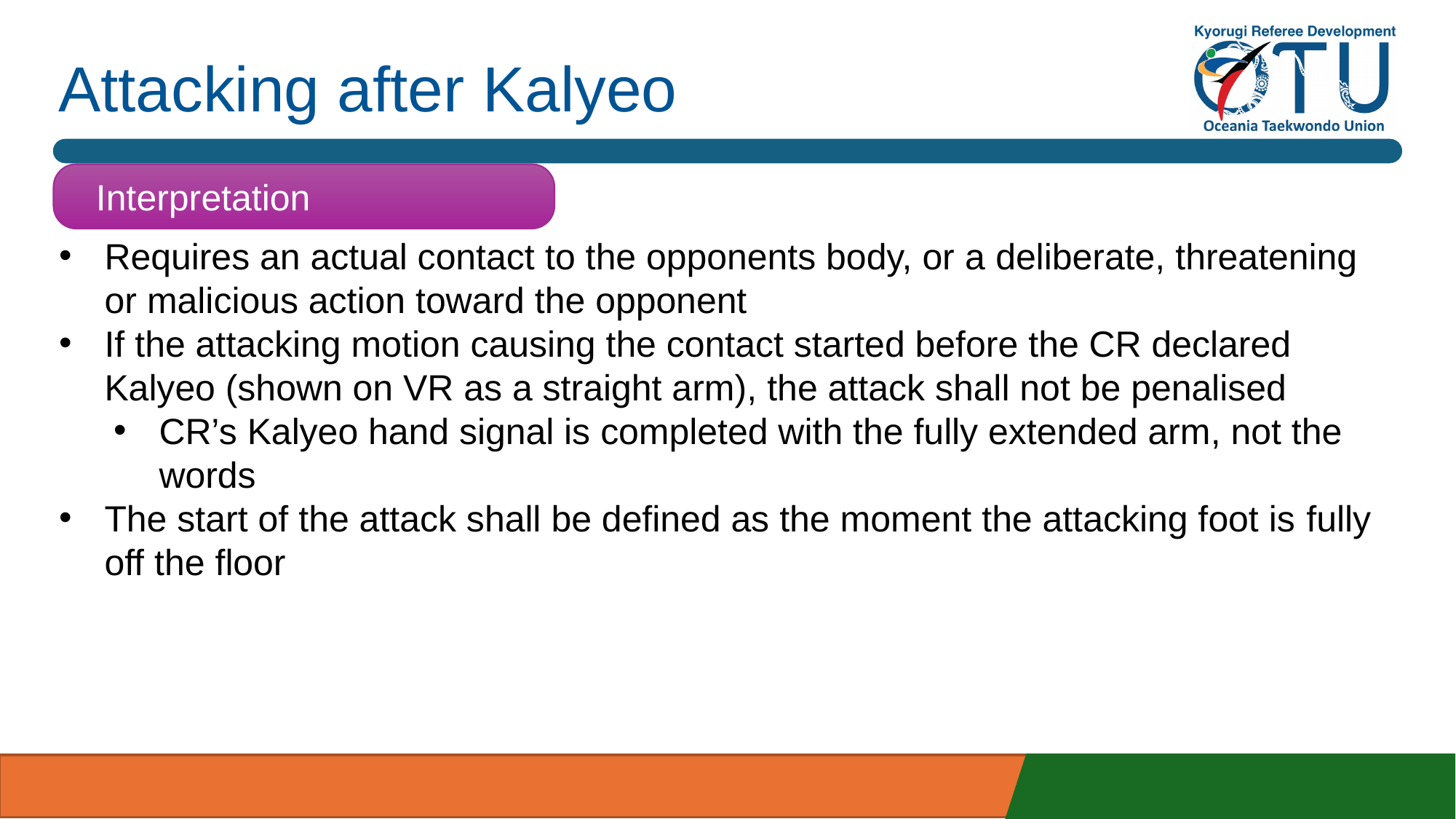

# Attacking after Kalyeo
Interpretation
Requires an actual contact to the opponents body, or a deliberate, threatening or malicious action toward the opponent
If the attacking motion causing the contact started before the CR declared Kalyeo (shown on VR as a straight arm), the attack shall not be penalised
CR’s Kalyeo hand signal is completed with the fully extended arm, not the words
The start of the attack shall be defined as the moment the attacking foot is fully off the floor